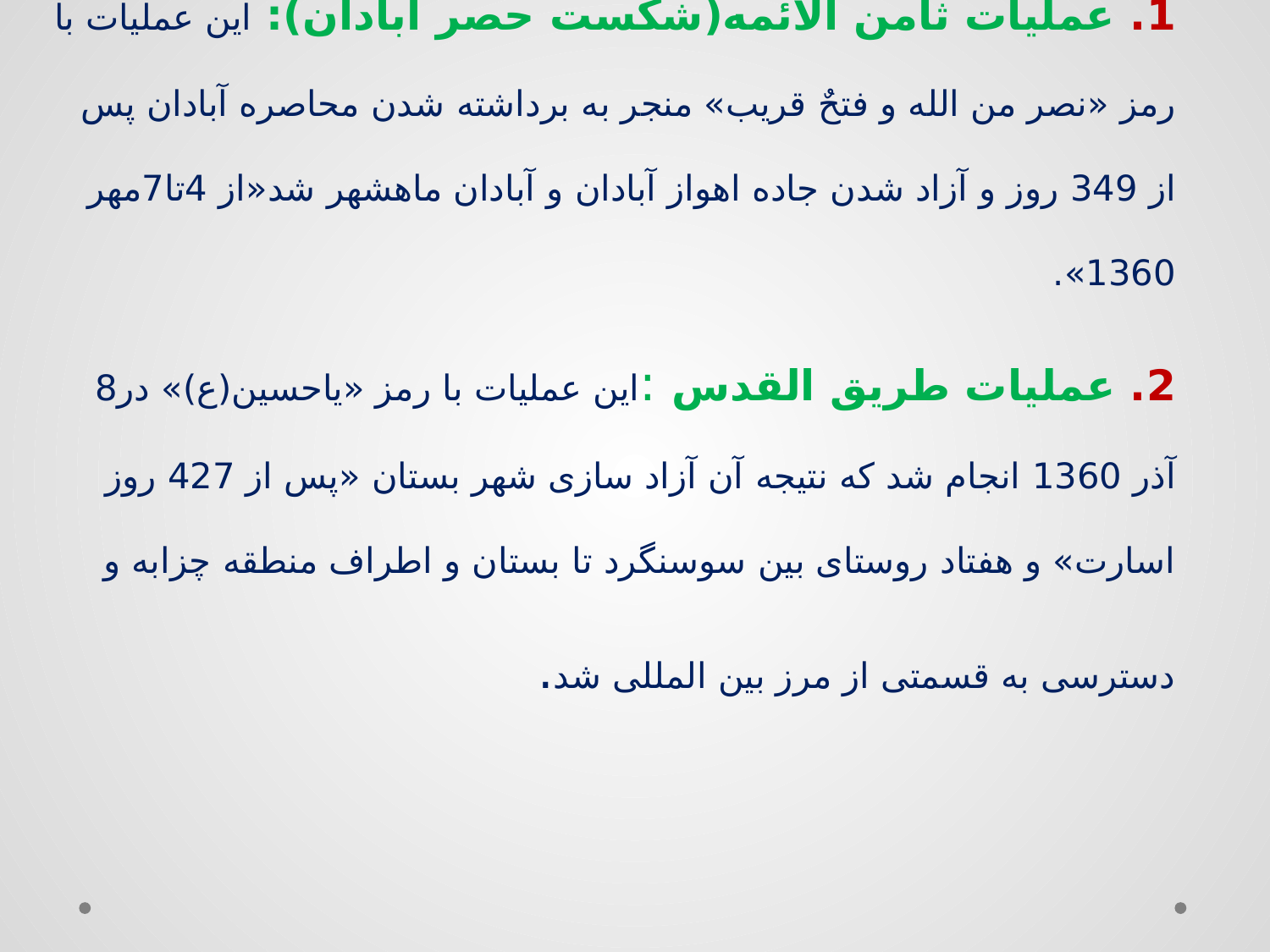

# آزاد سازی مناطق اشغالی«عملیاتهای مشترک ارتش و سپاه» 1. عملیات ثامن الائمه(شکست حصر آبادان): این عملیات با رمز «نصر من الله و فتحٌ قریب» منجر به برداشته شدن محاصره آبادان پس از 349 روز و آزاد شدن جاده اهواز آبادان و آبادان ماهشهر شد«از 4تا7مهر 1360». 2. عملیات طریق القدس :این عملیات با رمز «یاحسین(ع)» در8 آذر 1360 انجام شد که نتیجه آن آزاد سازی شهر بستان «پس از 427 روز اسارت» و هفتاد روستای بین سوسنگرد تا بستان و اطراف منطقه چزابه و دسترسی به قسمتی از مرز بین المللی شد.